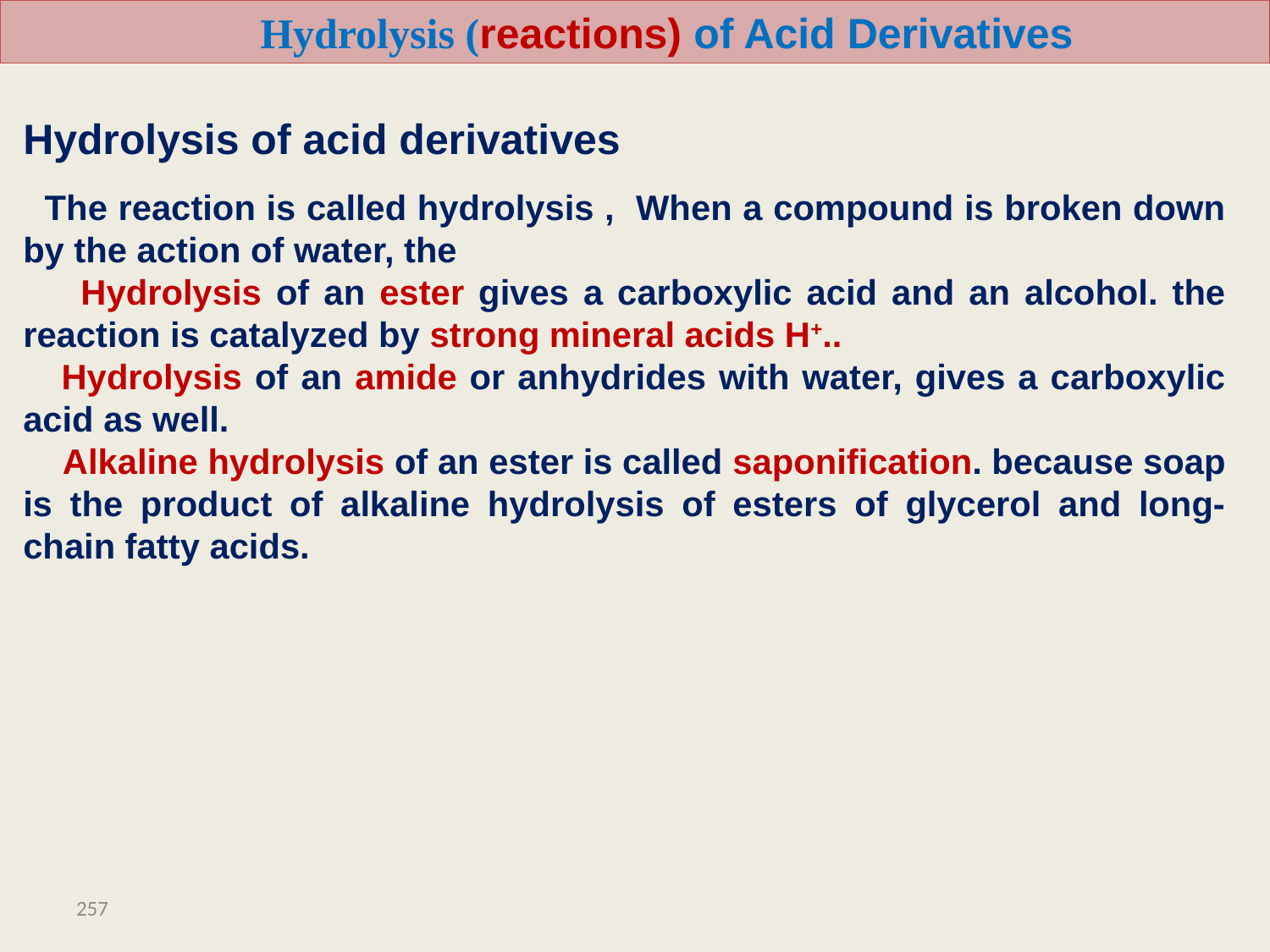

Hydrolysis (reactions) of Acid Derivatives
Hydrolysis of acid derivatives

  The reaction is called hydrolysis ,  When a compound is broken down by the action of water, the
    Hydrolysis of an ester gives a carboxylic acid and an alcohol. the reaction is catalyzed by strong mineral acids H+..
   Hydrolysis of an amide or anhydrides with water, gives a carboxylic acid as well.
    Alkaline hydrolysis of an ester is called saponification. because soap is the product of alkaline hydrolysis of esters of glycerol and long- chain fatty acids.
257